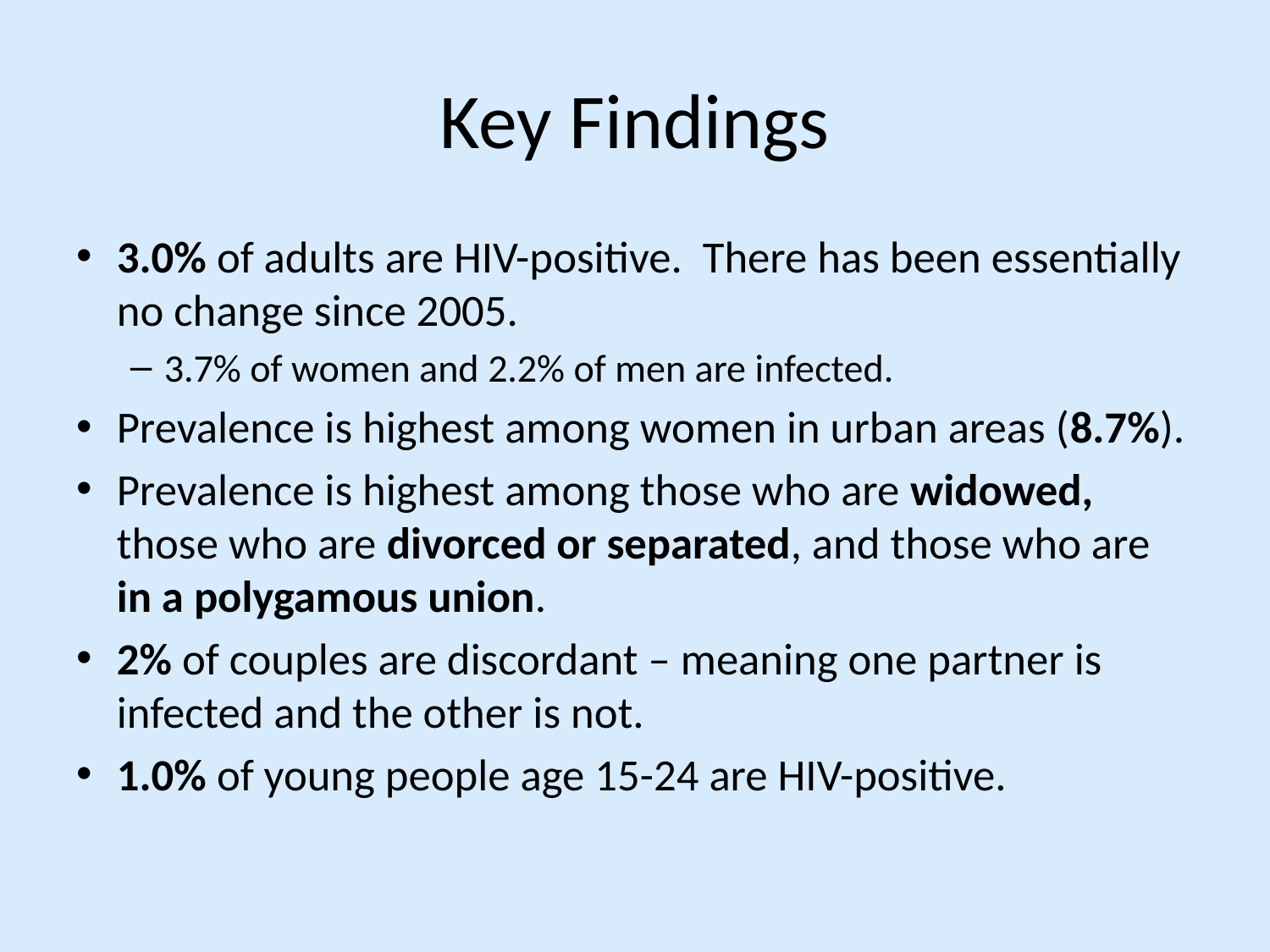

# Key Findings
3.0% of adults are HIV-positive.  There has been essentially no change since 2005.
3.7% of women and 2.2% of men are infected.
Prevalence is highest among women in urban areas (8.7%).
Prevalence is highest among those who are widowed, those who are divorced or separated, and those who are in a polygamous union.
2% of couples are discordant – meaning one partner is infected and the other is not.
1.0% of young people age 15-24 are HIV-positive.